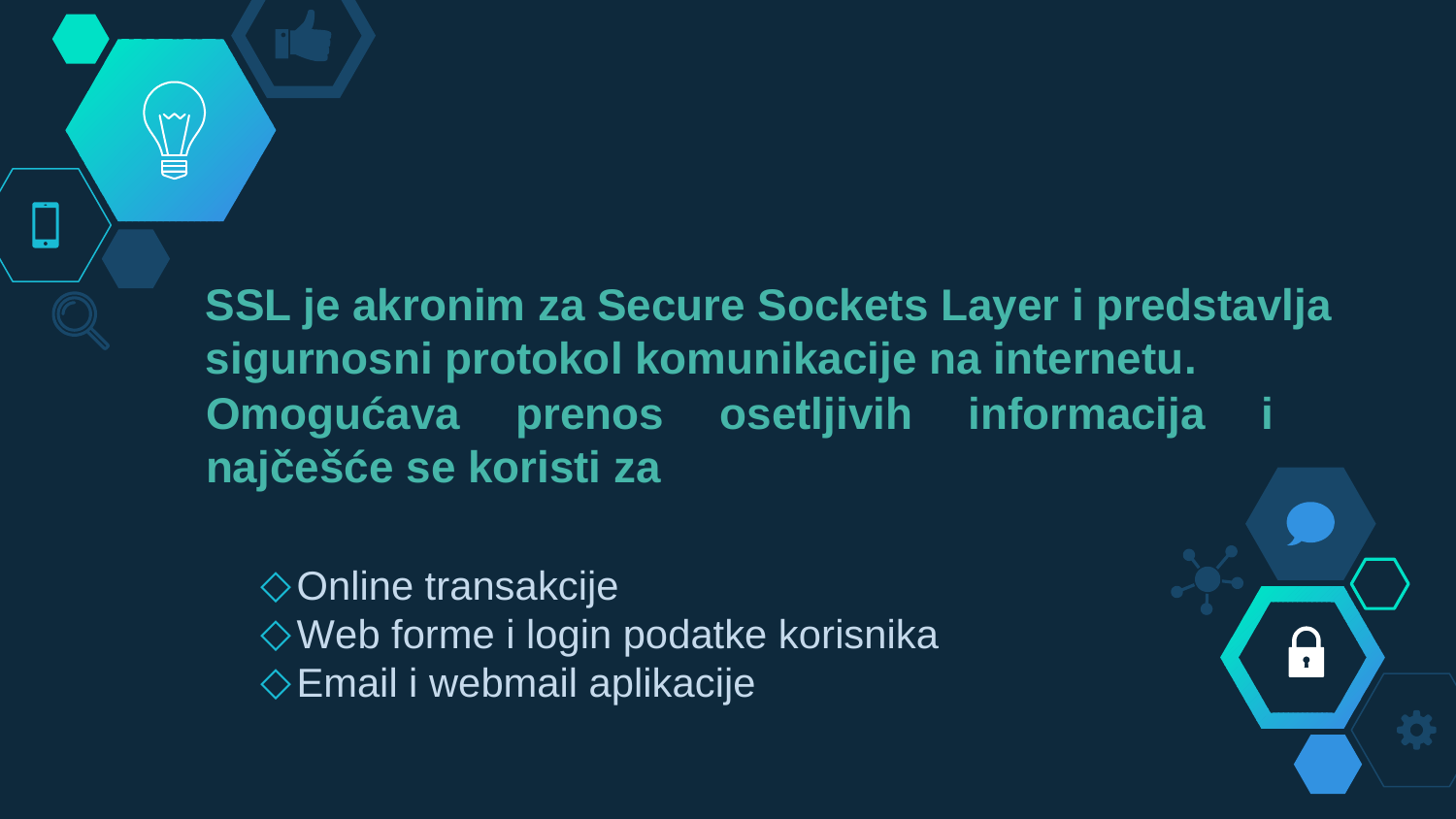

SSL je akronim za Secure Sockets Layer i predstavlja sigurnosni protokol komunikacije na internetu.
# Omogućava prenos osetljivih informacija i najčešće se koristi za
Online transakcije
Web forme i login podatke korisnika
Email i webmail aplikacije